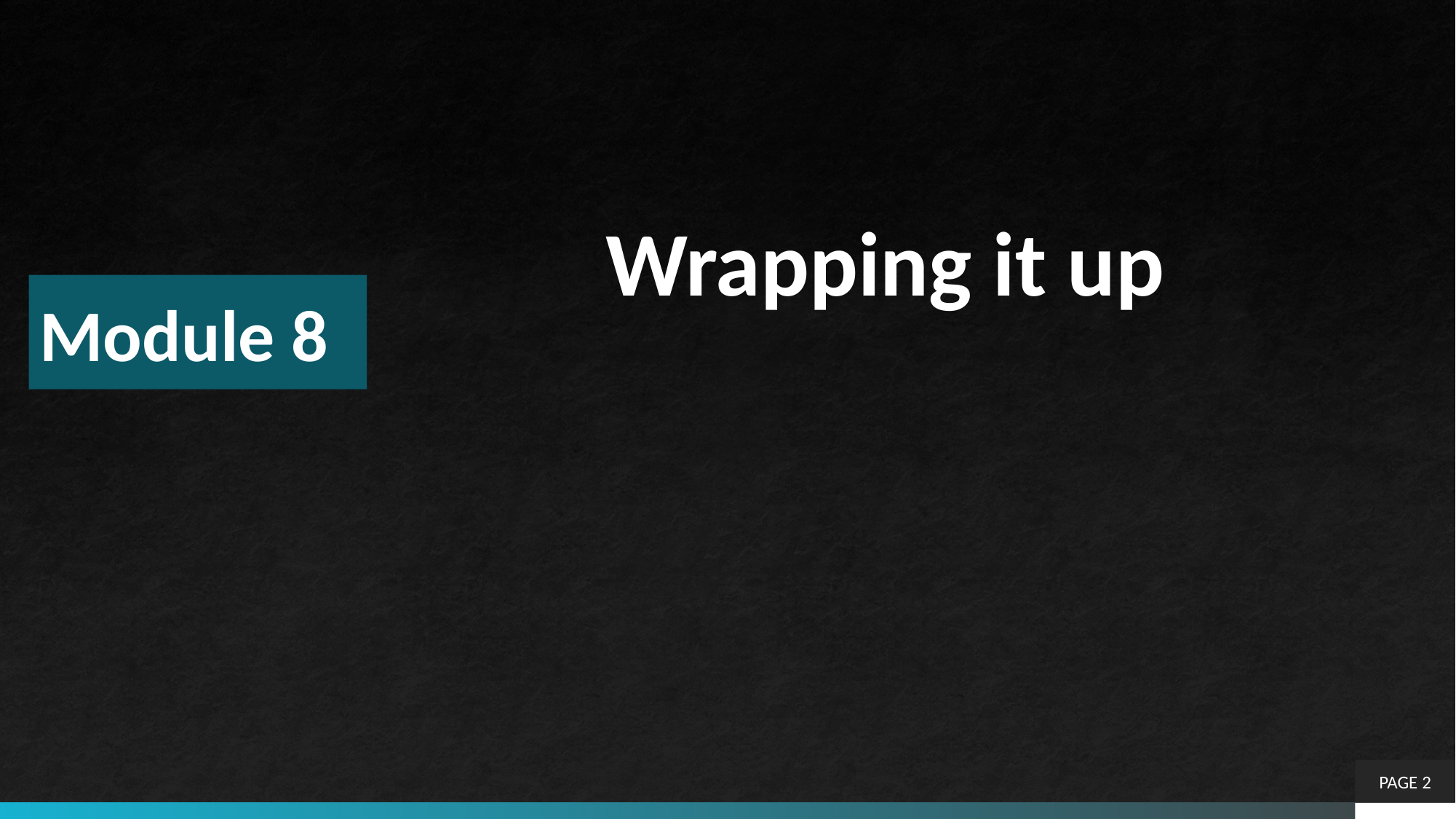

Wrapping it up
# Module 8
PAGE 2